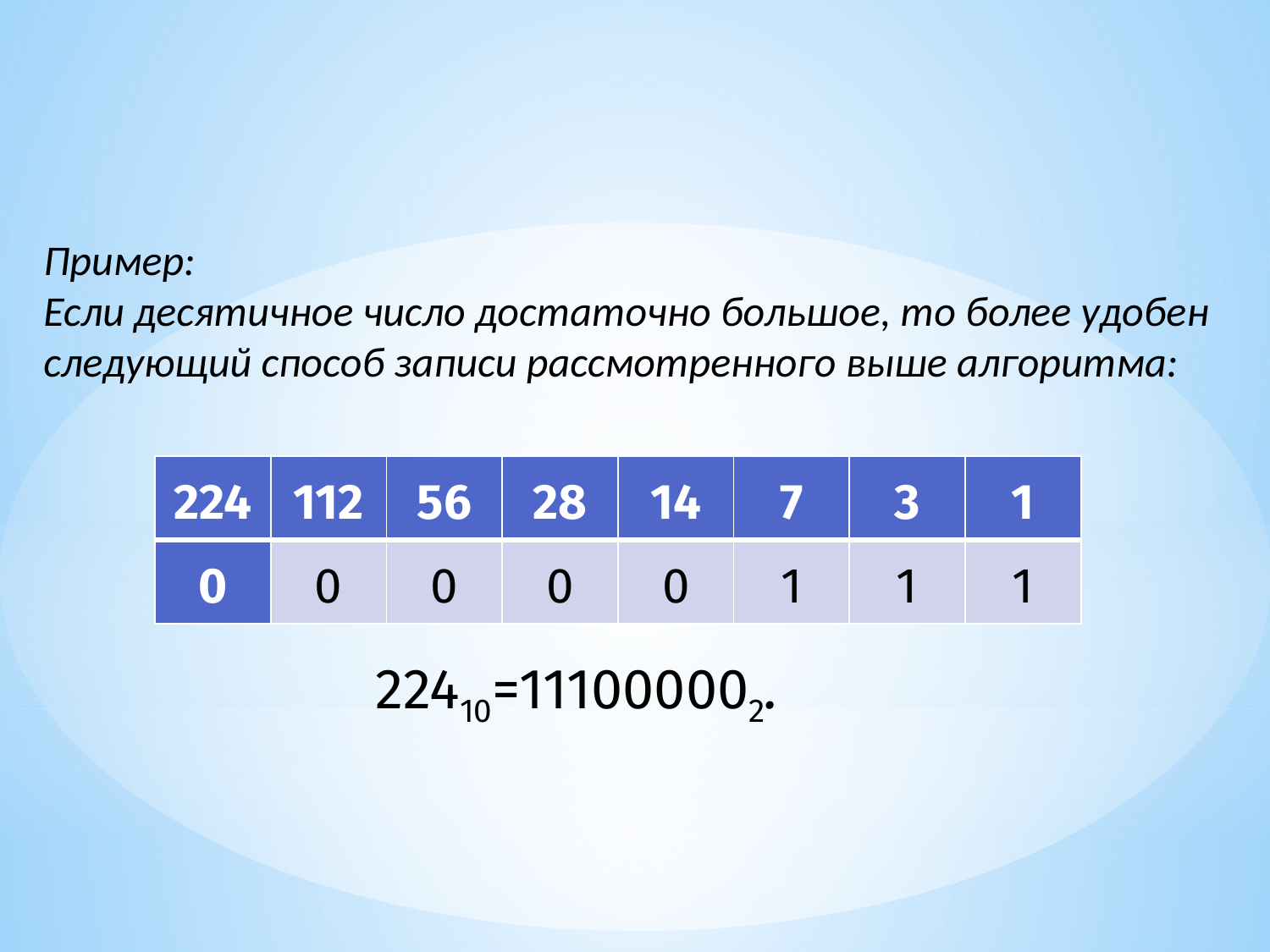

Пример:
Если десятичное число достаточно большое, то более удобен
следующий способ записи рассмотренного выше алгоритма:

| 224 | 112 | 56 | 28 | 14 | 7 | 3 | 1 |
| --- | --- | --- | --- | --- | --- | --- | --- |
| 0 | 0 | 0 | 0 | 0 | 1 | 1 | 1 |
22410=111000002.